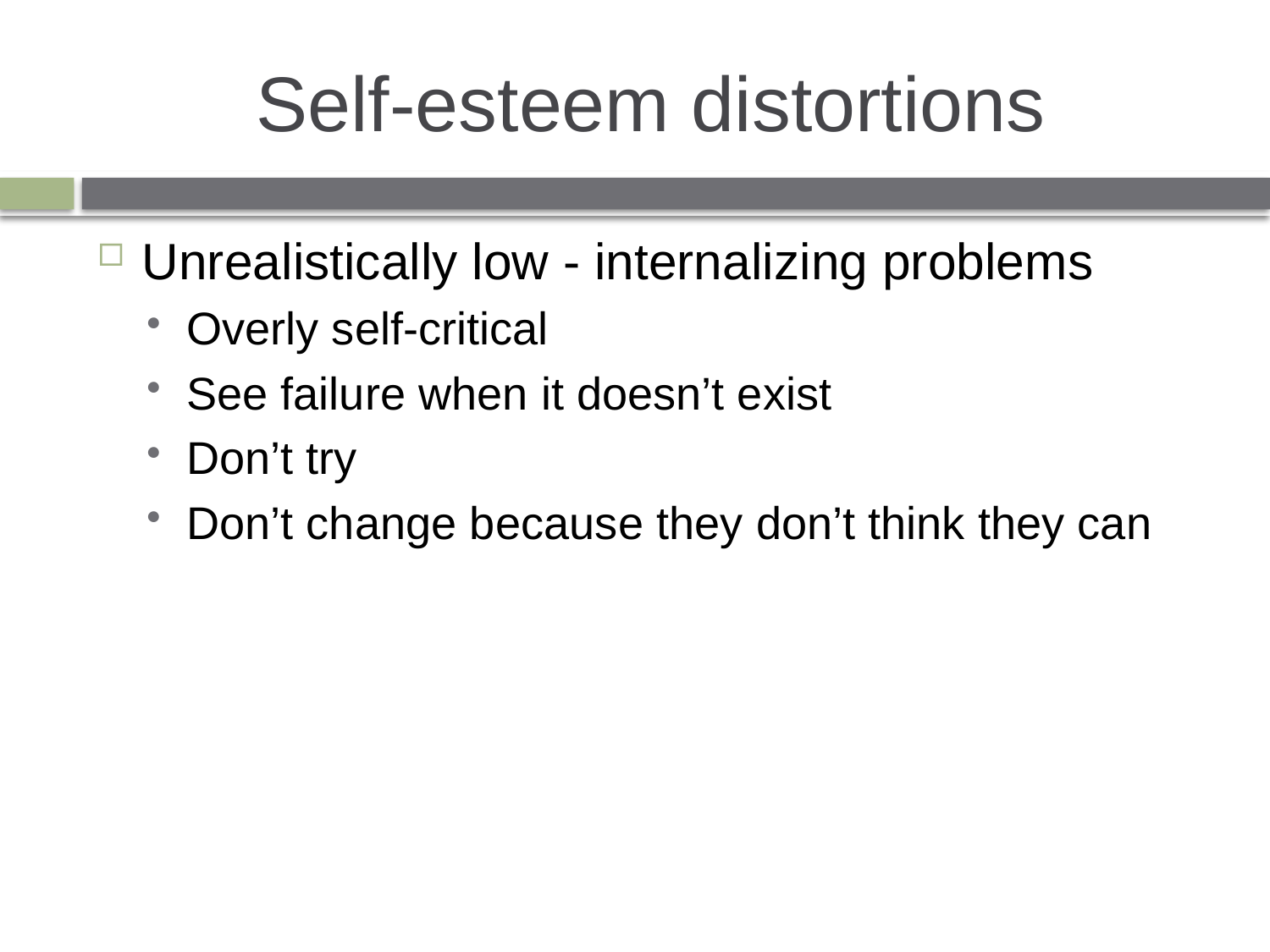

# Self-esteem distortions
Unrealistically low - internalizing problems
Overly self-critical
See failure when it doesn’t exist
Don’t try
Don’t change because they don’t think they can